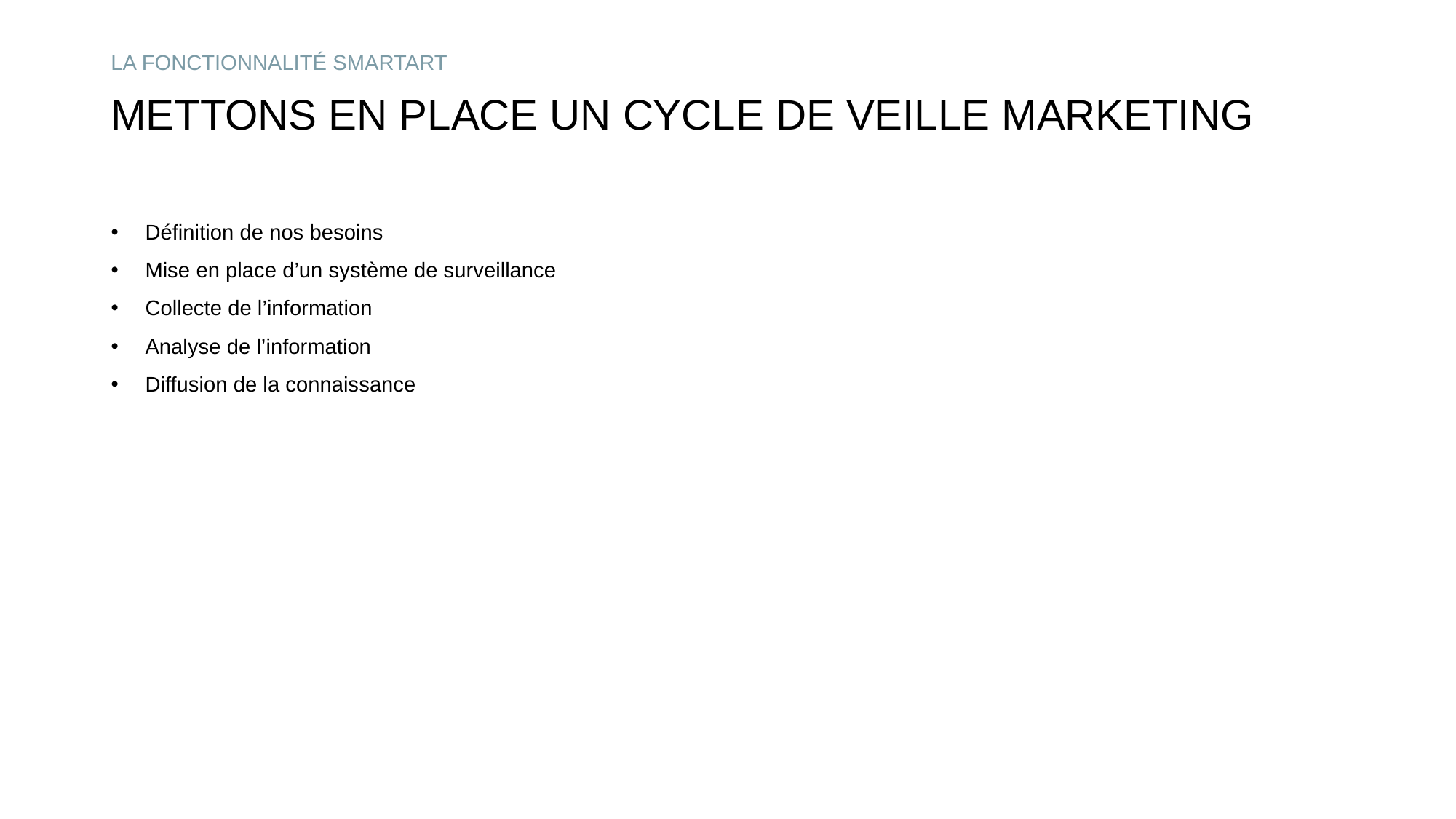

La fonctionnalité smartart
# Mettons en place un cycle de veille marketing
Définition de nos besoins
Mise en place d’un système de surveillance
Collecte de l’information
Analyse de l’information
Diffusion de la connaissance